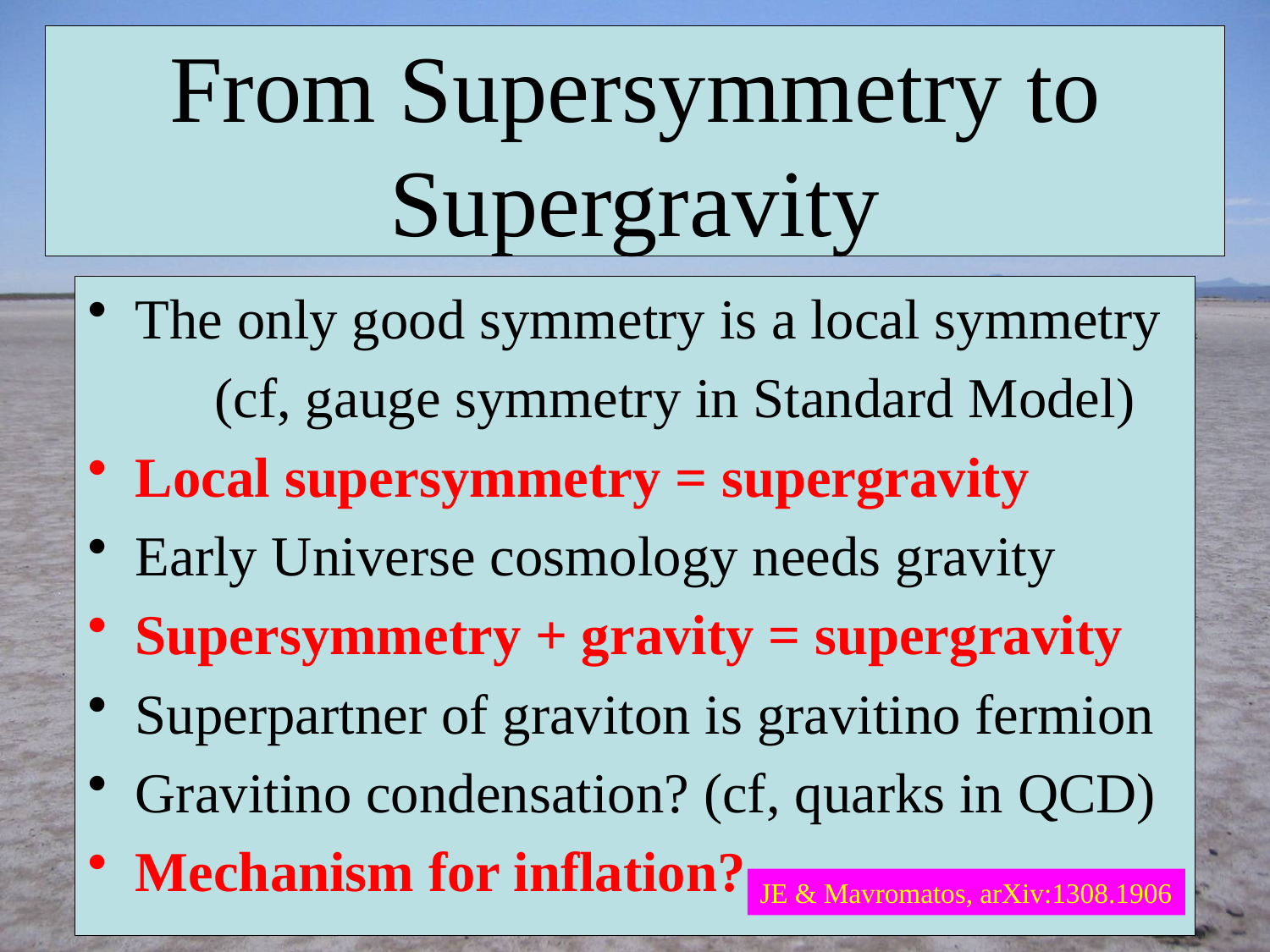

# From Supersymmetry to Supergravity
The only good symmetry is a local symmetry
	(cf, gauge symmetry in Standard Model)
Local supersymmetry = supergravity
Early Universe cosmology needs gravity
Supersymmetry + gravity = supergravity
Superpartner of graviton is gravitino fermion
Gravitino condensation? (cf, quarks in QCD)
Mechanism for inflation?
JE & Mavromatos, arXiv:1308.1906